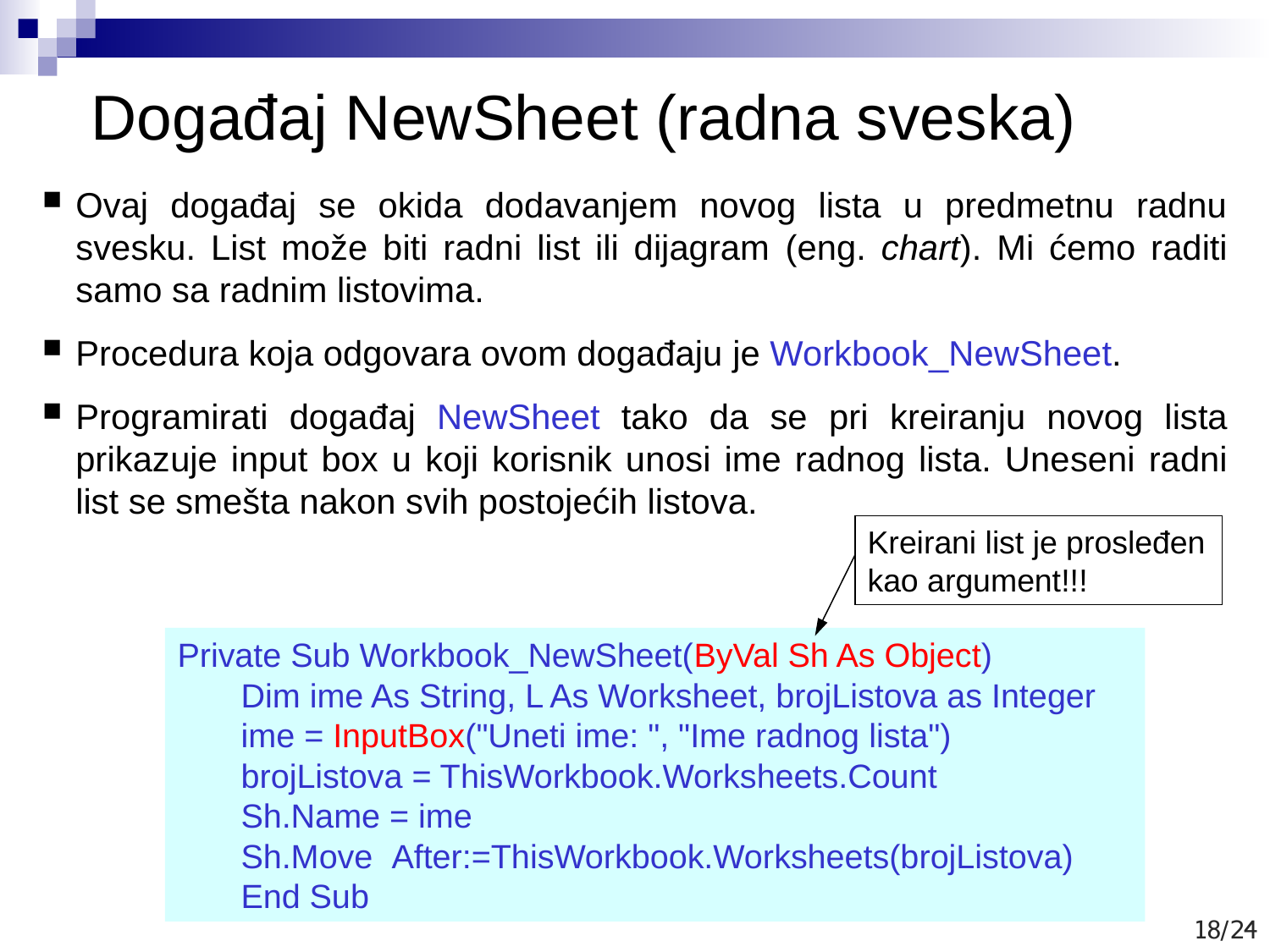

# Događaj NewSheet (radna sveska)
Ovaj događaj se okida dodavanjem novog lista u predmetnu radnu svesku. List može biti radni list ili dijagram (eng. chart). Mi ćemo raditi samo sa radnim listovima.
Procedura koja odgovara ovom događaju je Workbook_NewSheet.
Programirati događaj NewSheet tako da se pri kreiranju novog lista prikazuje input box u koji korisnik unosi ime radnog lista. Uneseni radni list se smešta nakon svih postojećih listova.
Kreirani list je prosleđen kao argument!!!

Private Sub Workbook_NewSheet(ByVal Sh As Object)
Dim ime As String, L As Worksheet, brojListova as Integer
ime = InputBox("Uneti ime: ", "Ime radnog lista")
brojListova = ThisWorkbook.Worksheets.Count
Sh.Name = ime
Sh.Move  After:=ThisWorkbook.Worksheets(brojListova)
End Sub
18/24